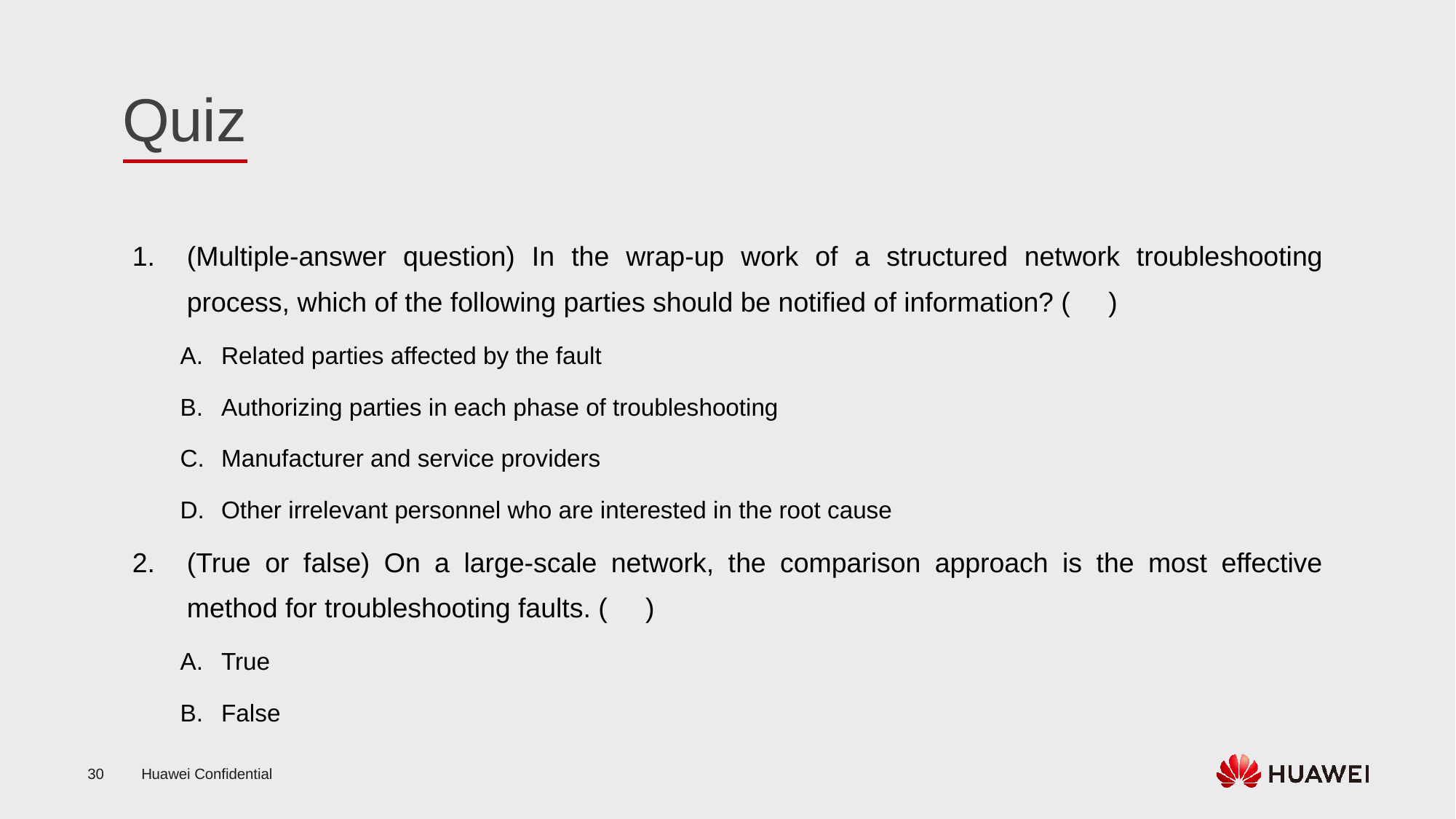

(Multiple-answer question) In the wrap-up work of a structured network troubleshooting process, which of the following parties should be notified of information? (     )
Related parties affected by the fault
Authorizing parties in each phase of troubleshooting
Manufacturer and service providers
Other irrelevant personnel who are interested in the root cause
(True or false) On a large-scale network, the comparison approach is the most effective method for troubleshooting faults. (     )
True
False